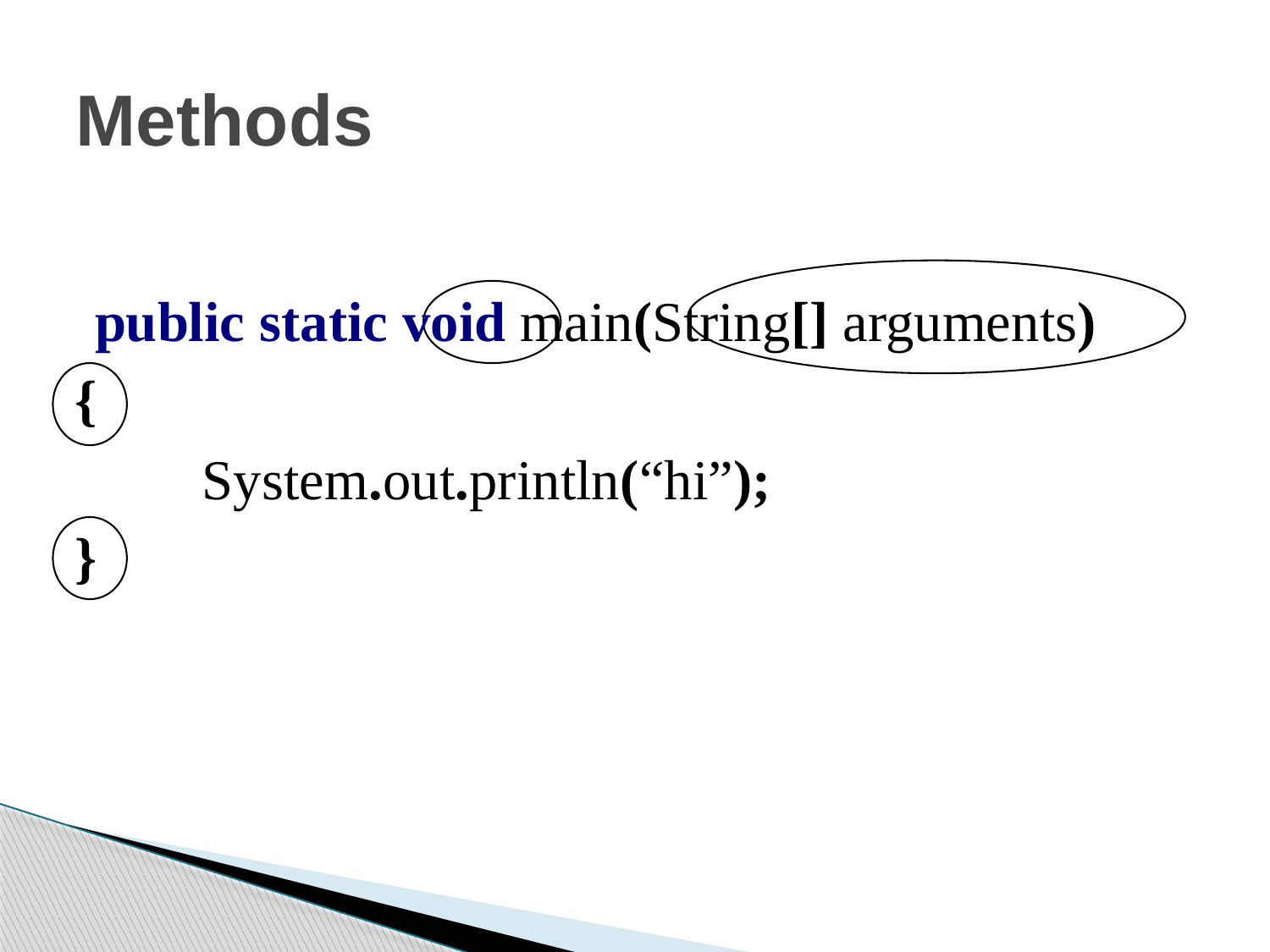

# Methods

public static void main(String[] arguments)

{
System.out.println(“hi”);

}